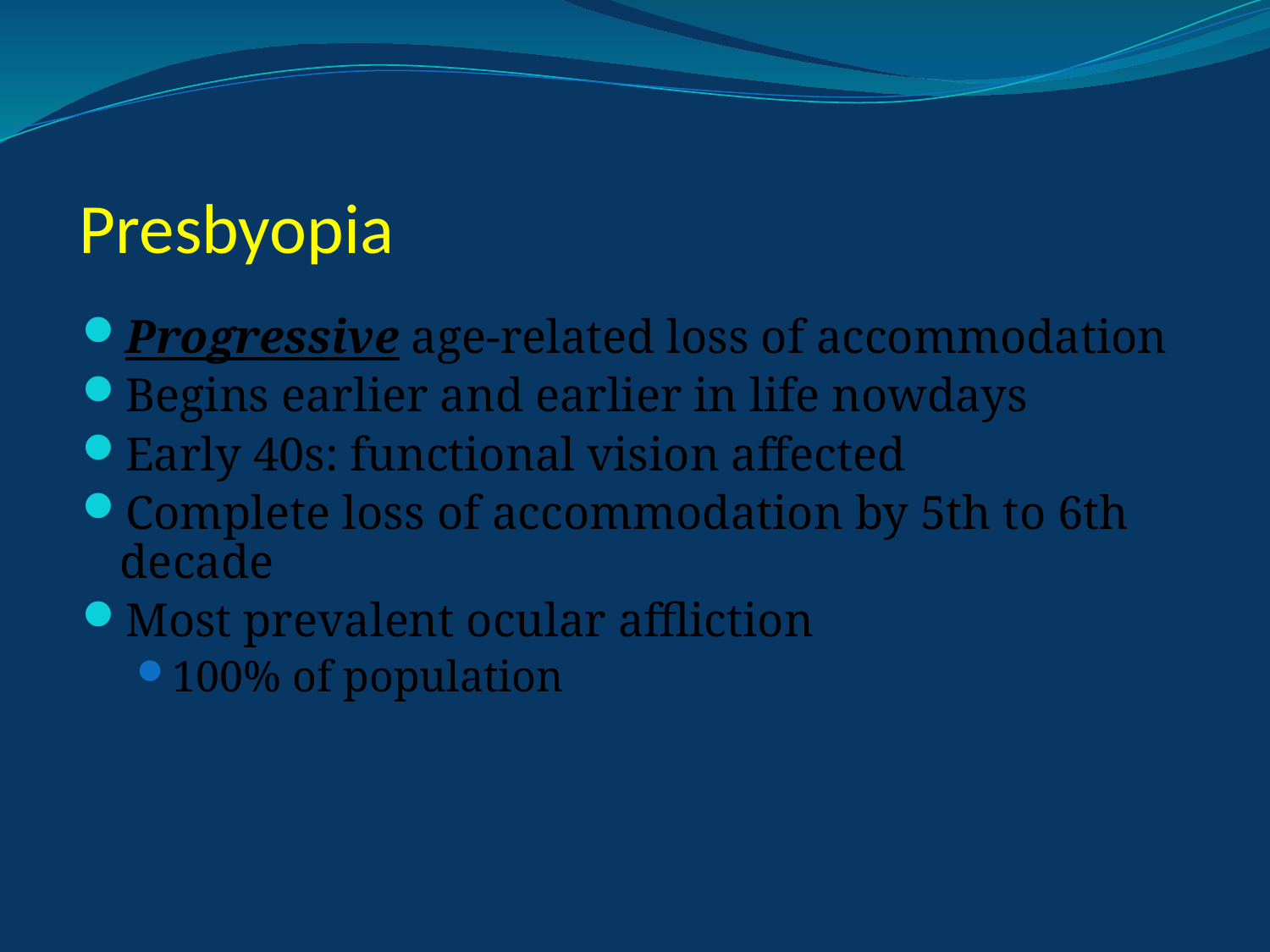

# Presbyopia
Progressive age-related loss of accommodation
Begins earlier and earlier in life nowdays
Early 40s: functional vision affected
Complete loss of accommodation by 5th to 6th decade
Most prevalent ocular affliction
100% of population